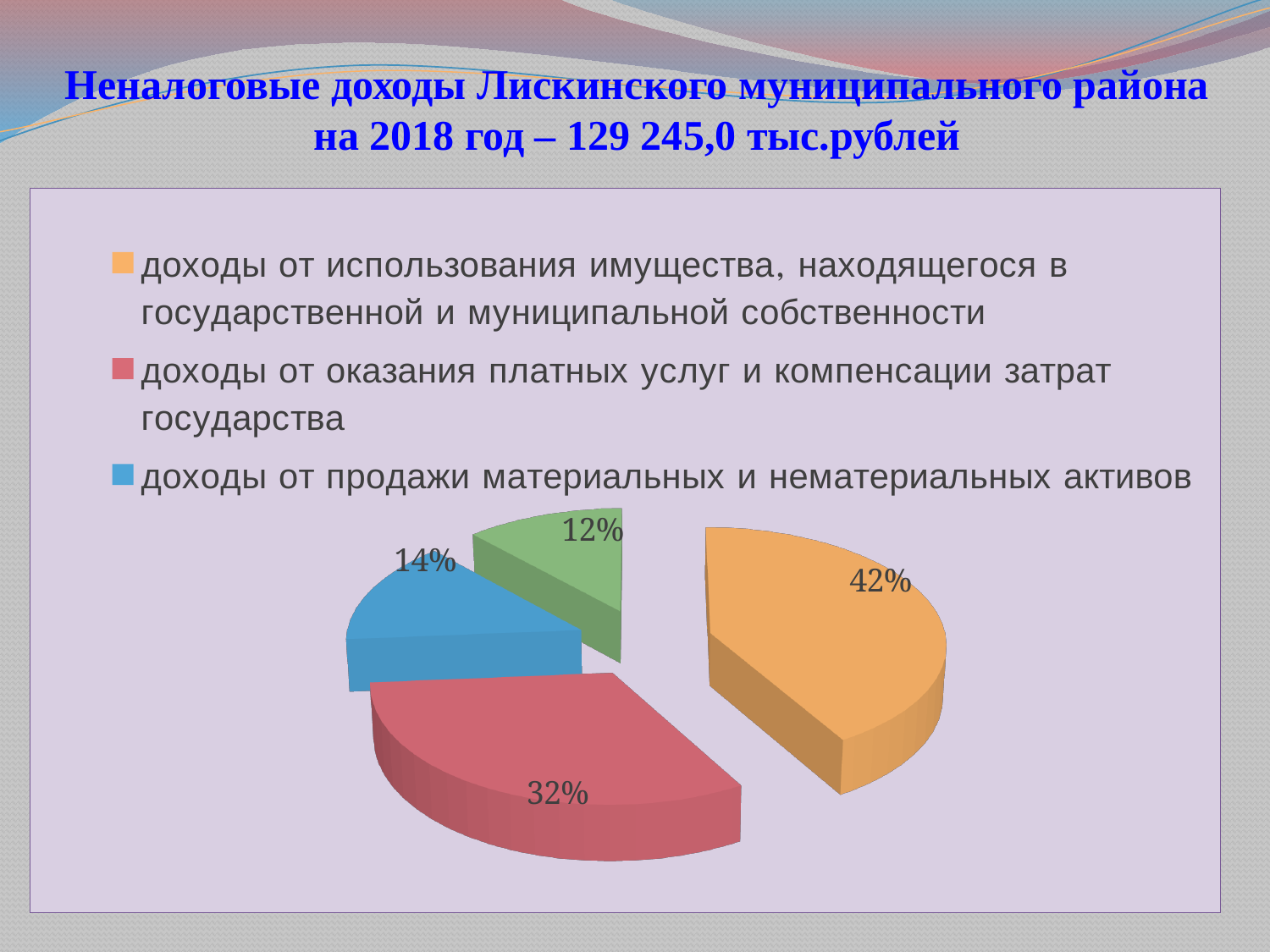

# Неналоговые доходы Лискинского муниципального района на 2018 год – 129 245,0 тыс.рублей

[unsupported chart]